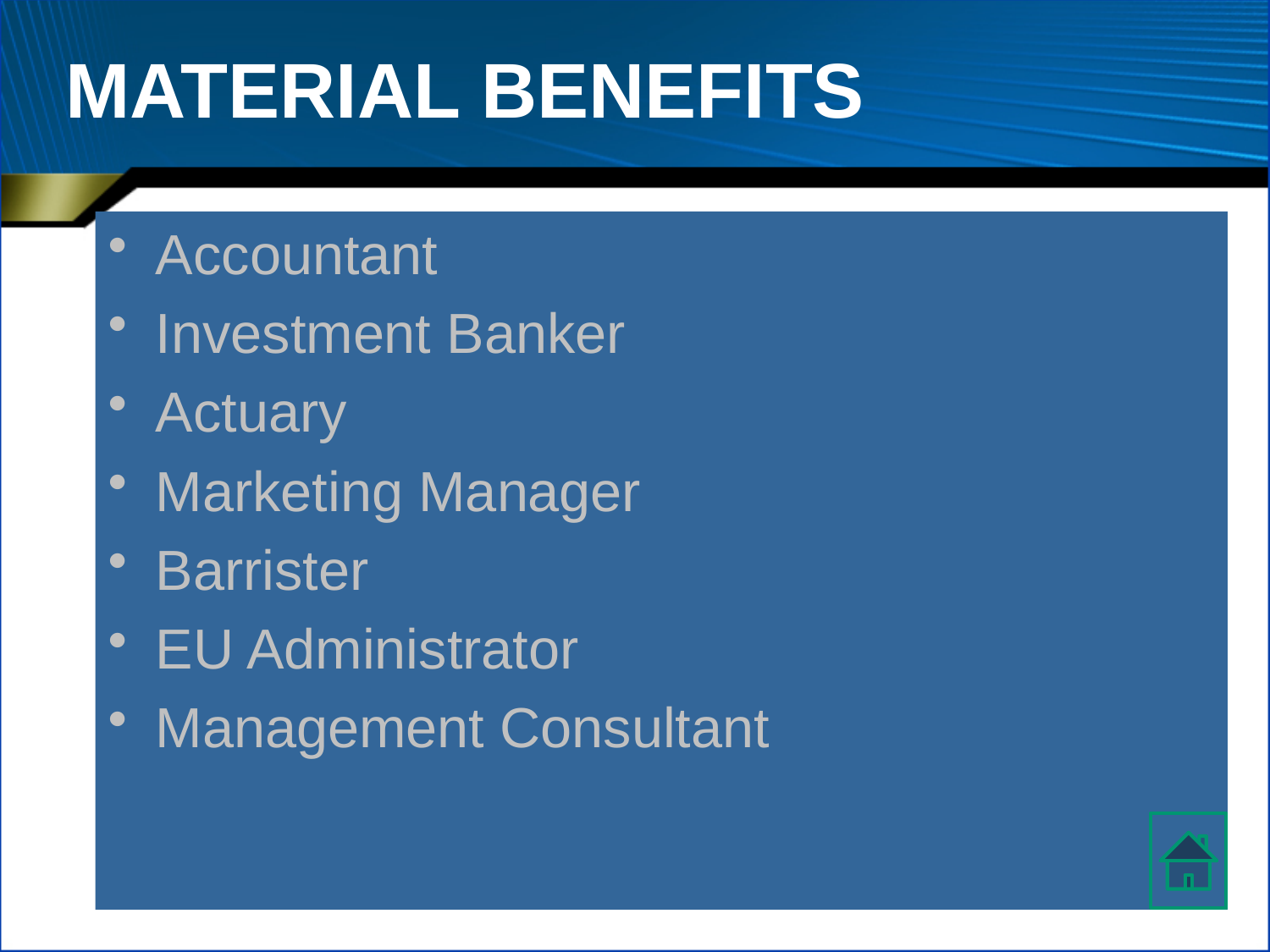

# MATERIAL BENEFITS
Accountant
Investment Banker
Actuary
Marketing Manager
Barrister
EU Administrator
Management Consultant